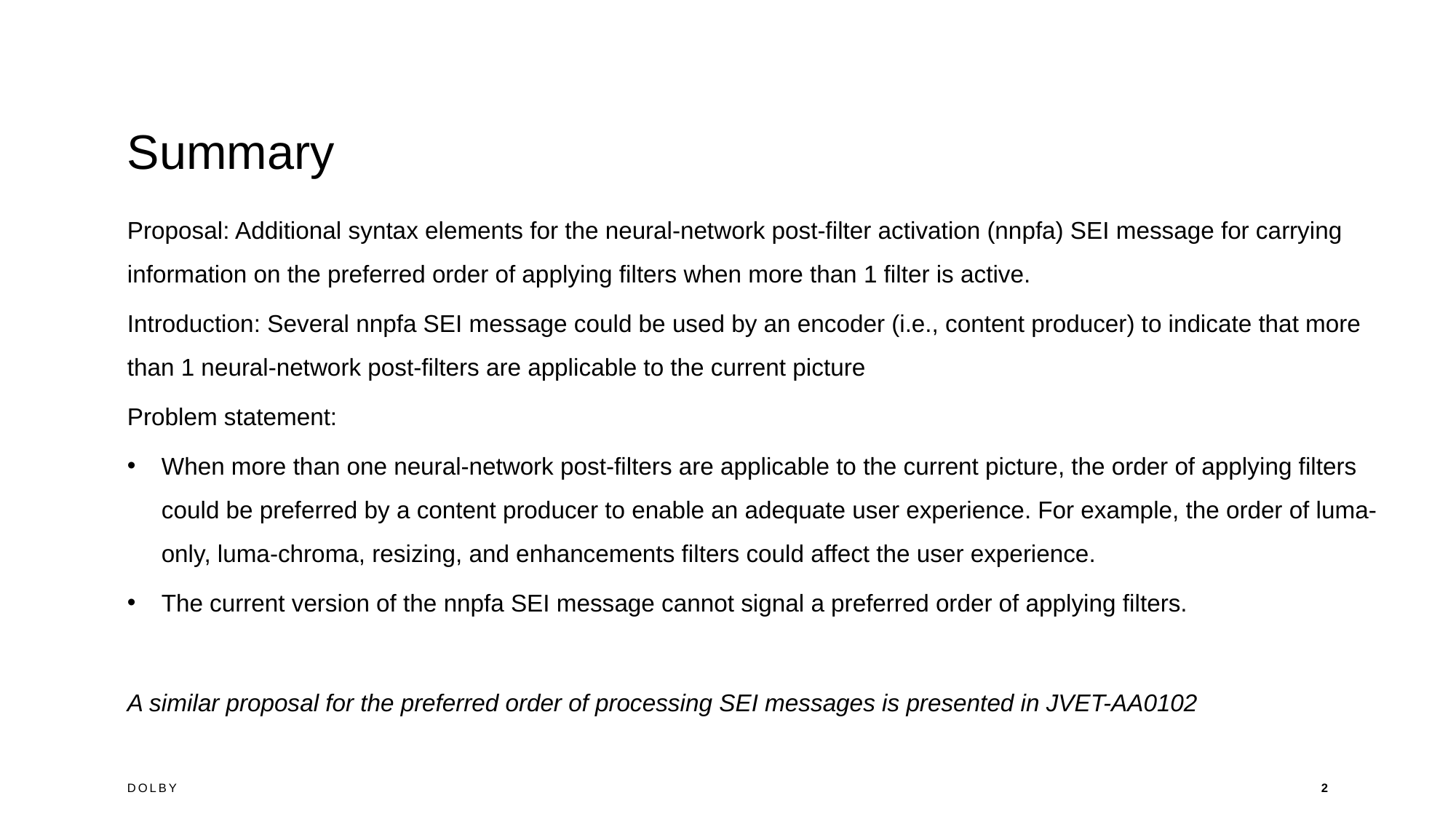

# Summary
Proposal: Additional syntax elements for the neural-network post-filter activation (nnpfa) SEI message for carrying information on the preferred order of applying filters when more than 1 filter is active.
Introduction: Several nnpfa SEI message could be used by an encoder (i.e., content producer) to indicate that more than 1 neural-network post-filters are applicable to the current picture
Problem statement:
When more than one neural-network post-filters are applicable to the current picture, the order of applying filters could be preferred by a content producer to enable an adequate user experience. For example, the order of luma-only, luma-chroma, resizing, and enhancements filters could affect the user experience.
The current version of the nnpfa SEI message cannot signal a preferred order of applying filters.

A similar proposal for the preferred order of processing SEI messages is presented in JVET-AA0102

DOLBY
2